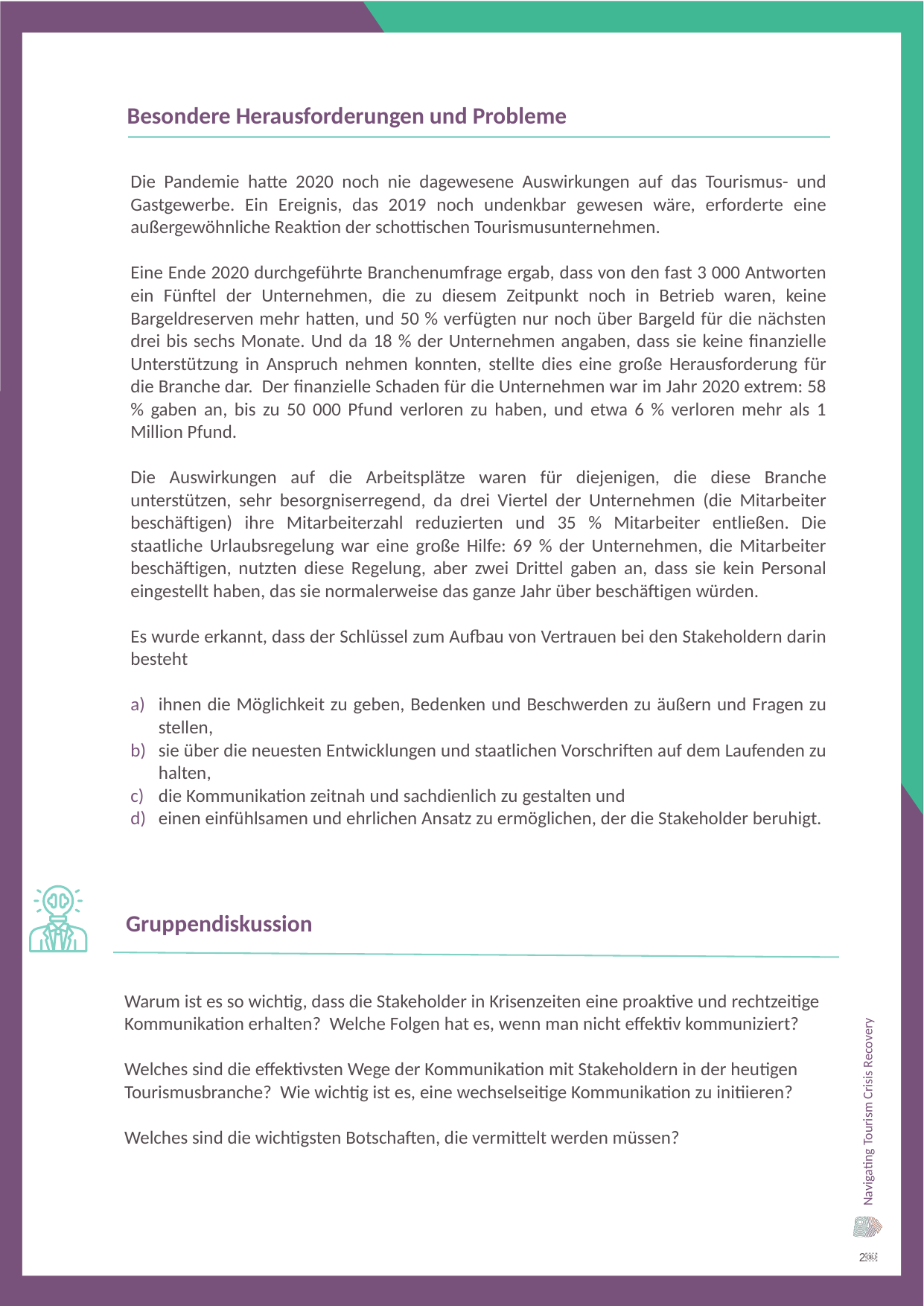

Besondere Herausforderungen und Probleme
Die Pandemie hatte 2020 noch nie dagewesene Auswirkungen auf das Tourismus- und Gastgewerbe. Ein Ereignis, das 2019 noch undenkbar gewesen wäre, erforderte eine außergewöhnliche Reaktion der schottischen Tourismusunternehmen.

Eine Ende 2020 durchgeführte Branchenumfrage ergab, dass von den fast 3 000 Antworten ein Fünftel der Unternehmen, die zu diesem Zeitpunkt noch in Betrieb waren, keine Bargeldreserven mehr hatten, und 50 % verfügten nur noch über Bargeld für die nächsten drei bis sechs Monate. Und da 18 % der Unternehmen angaben, dass sie keine finanzielle Unterstützung in Anspruch nehmen konnten, stellte dies eine große Herausforderung für die Branche dar.  Der finanzielle Schaden für die Unternehmen war im Jahr 2020 extrem: 58 % gaben an, bis zu 50 000 Pfund verloren zu haben, und etwa 6 % verloren mehr als 1 Million Pfund.

Die Auswirkungen auf die Arbeitsplätze waren für diejenigen, die diese Branche unterstützen, sehr besorgniserregend, da drei Viertel der Unternehmen (die Mitarbeiter beschäftigen) ihre Mitarbeiterzahl reduzierten und 35 % Mitarbeiter entließen. Die staatliche Urlaubsregelung war eine große Hilfe: 69 % der Unternehmen, die Mitarbeiter beschäftigen, nutzten diese Regelung, aber zwei Drittel gaben an, dass sie kein Personal eingestellt haben, das sie normalerweise das ganze Jahr über beschäftigen würden.

Es wurde erkannt, dass der Schlüssel zum Aufbau von Vertrauen bei den Stakeholdern darin besteht

ihnen die Möglichkeit zu geben, Bedenken und Beschwerden zu äußern und Fragen zu stellen,
sie über die neuesten Entwicklungen und staatlichen Vorschriften auf dem Laufenden zu halten,
die Kommunikation zeitnah und sachdienlich zu gestalten und
einen einfühlsamen und ehrlichen Ansatz zu ermöglichen, der die Stakeholder beruhigt.

Gruppendiskussion
Warum ist es so wichtig, dass die Stakeholder in Krisenzeiten eine proaktive und rechtzeitige Kommunikation erhalten?  Welche Folgen hat es, wenn man nicht effektiv kommuniziert?

Welches sind die effektivsten Wege der Kommunikation mit Stakeholdern in der heutigen Tourismusbranche?  Wie wichtig ist es, eine wechselseitige Kommunikation zu initiieren?

Welches sind die wichtigsten Botschaften, die vermittelt werden müssen?